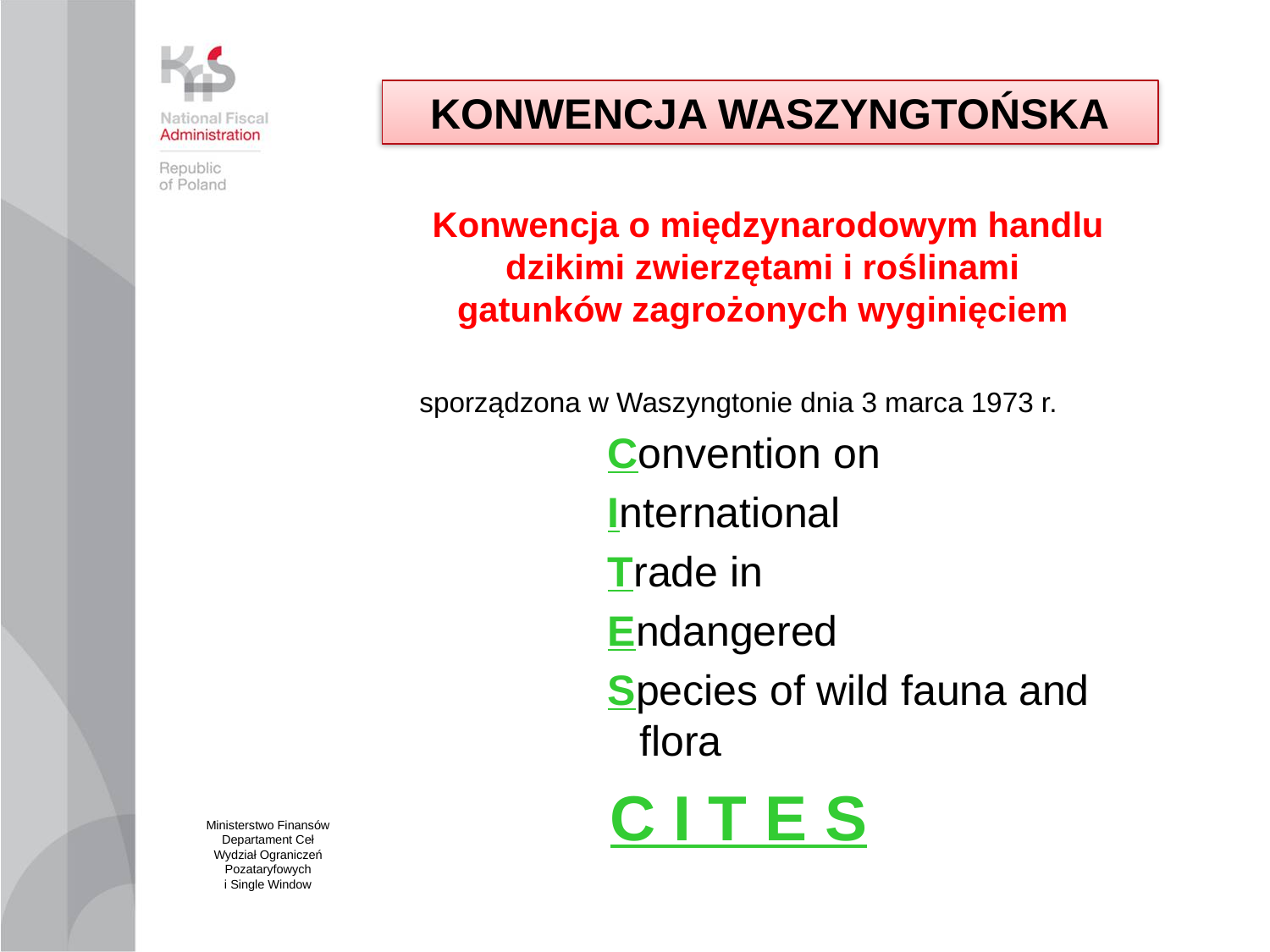

KONWENCJA WASZYNGTOŃSKA
      Konwencja o międzynarodowym handlu dzikimi zwierzętami i roślinami
gatunków zagrożonych wyginięciem

sporządzona w Waszyngtonie dnia 3 marca 1973 r.
Convention on
International
Trade in
Endangered
Species of wild fauna and flora
C I T E S

Ministerstwo Finansów
Departament Ceł
Wydział Ograniczeń Pozataryfowych
i Single Window